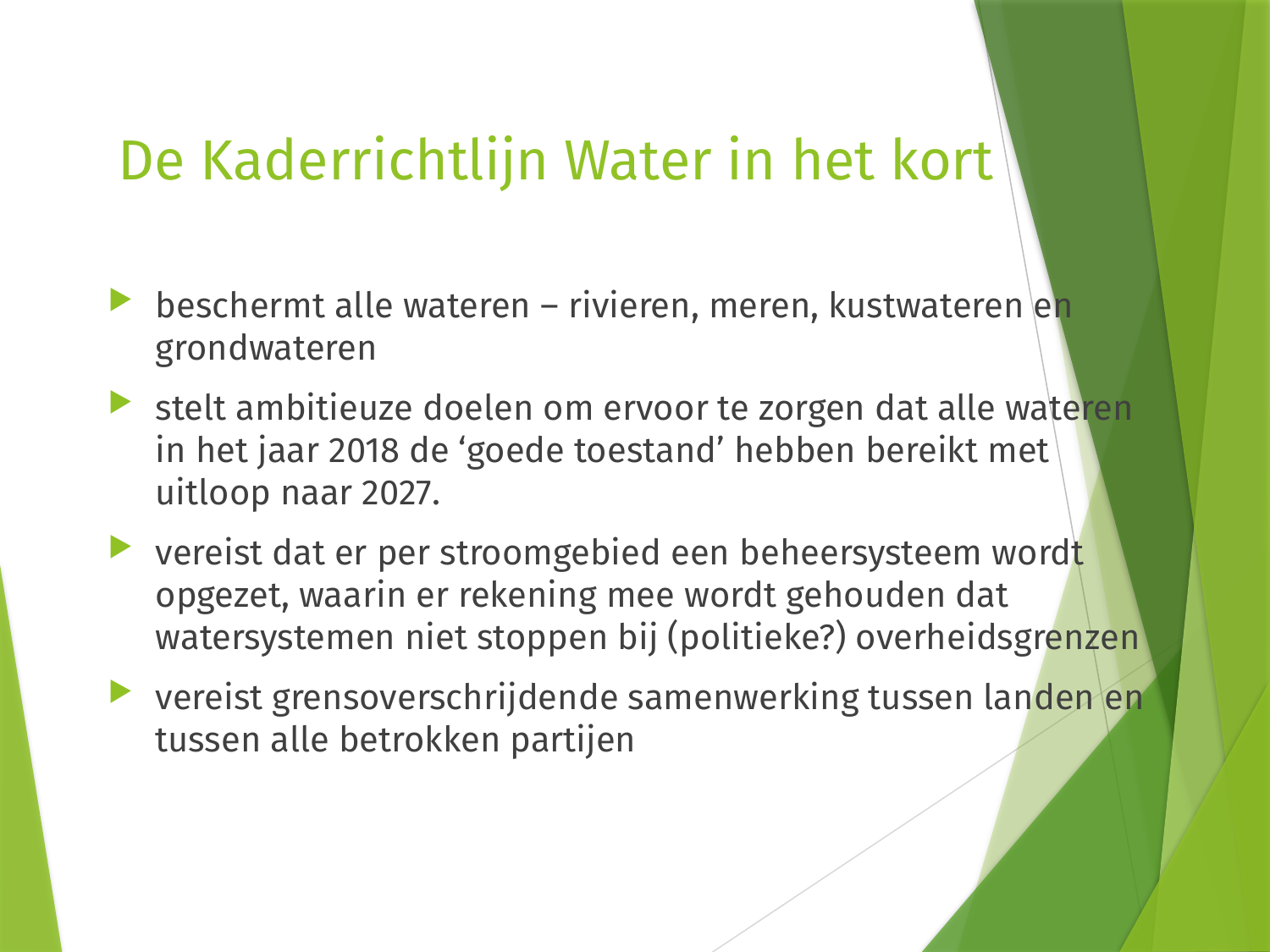

# De Kaderrichtlijn Water in het kort

beschermt alle wateren – rivieren, meren, kustwateren en grondwateren
stelt ambitieuze doelen om ervoor te zorgen dat alle wateren in het jaar 2018 de ‘goede toestand’ hebben bereikt met uitloop naar 2027.
vereist dat er per stroomgebied een beheersysteem wordt opgezet, waarin er rekening mee wordt gehouden dat watersystemen niet stoppen bij (politieke?) overheidsgrenzen
vereist grensoverschrijdende samenwerking tussen landen en tussen alle betrokken partijen